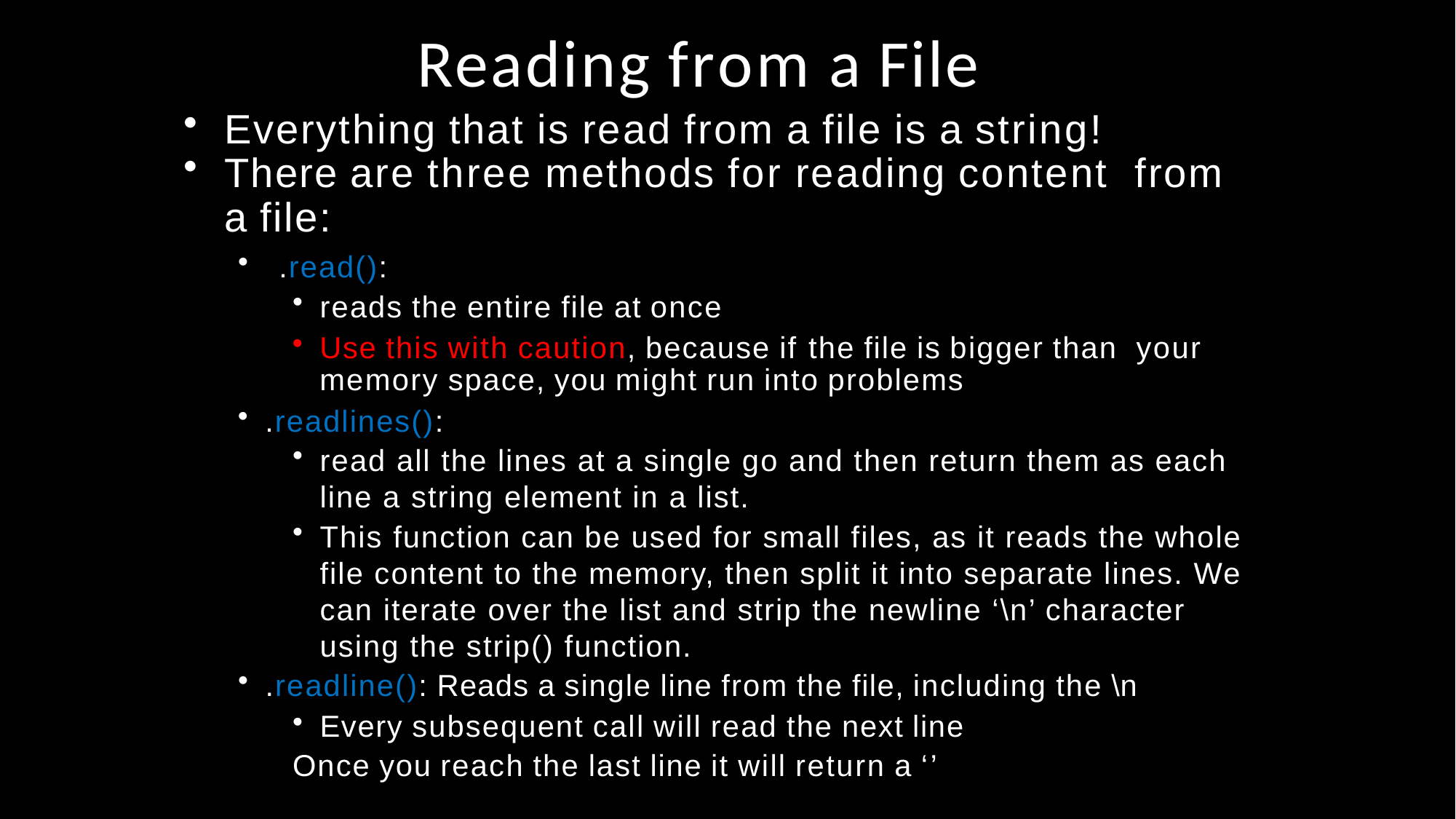

# Reading from a File
Everything that is read from a file is a string!
There are three methods for reading content  from a file:
.read():
reads the entire file at once
Use this with caution, because if the file is bigger than  your memory space, you might run into problems
.readlines():
read all the lines at a single go and then return them as each line a string element in a list.
This function can be used for small files, as it reads the whole file content to the memory, then split it into separate lines. We can iterate over the list and strip the newline ‘\n’ character using the strip() function.
.readline(): Reads a single line from the file, including the \n
Every subsequent call will read the next line
Once you reach the last line it will return a ‘’